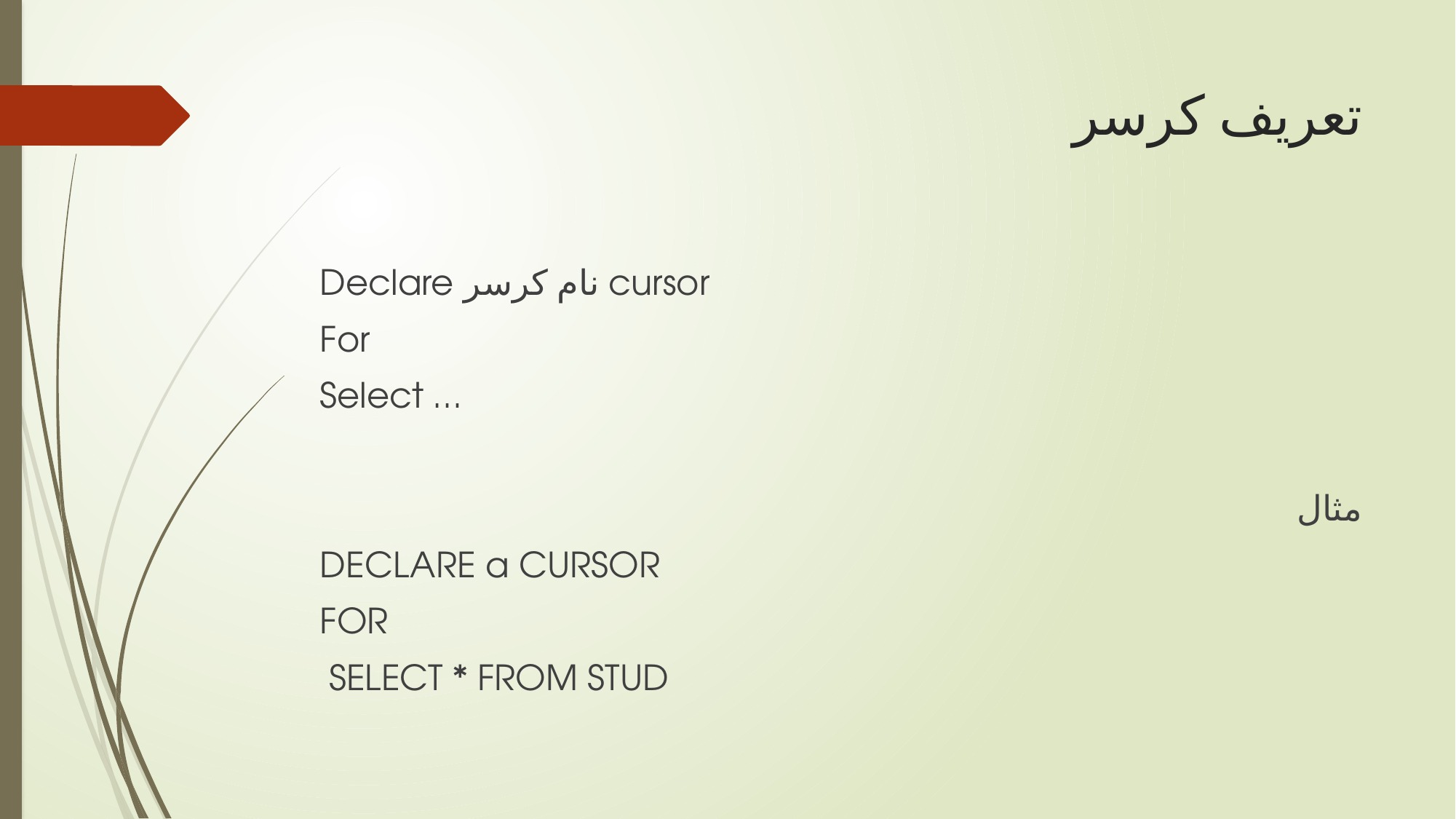

# تعریف کرسر
Declare نام کرسر cursor
For
Select …

مثال
DECLARE a CURSOR
FOR
 SELECT * FROM STUD